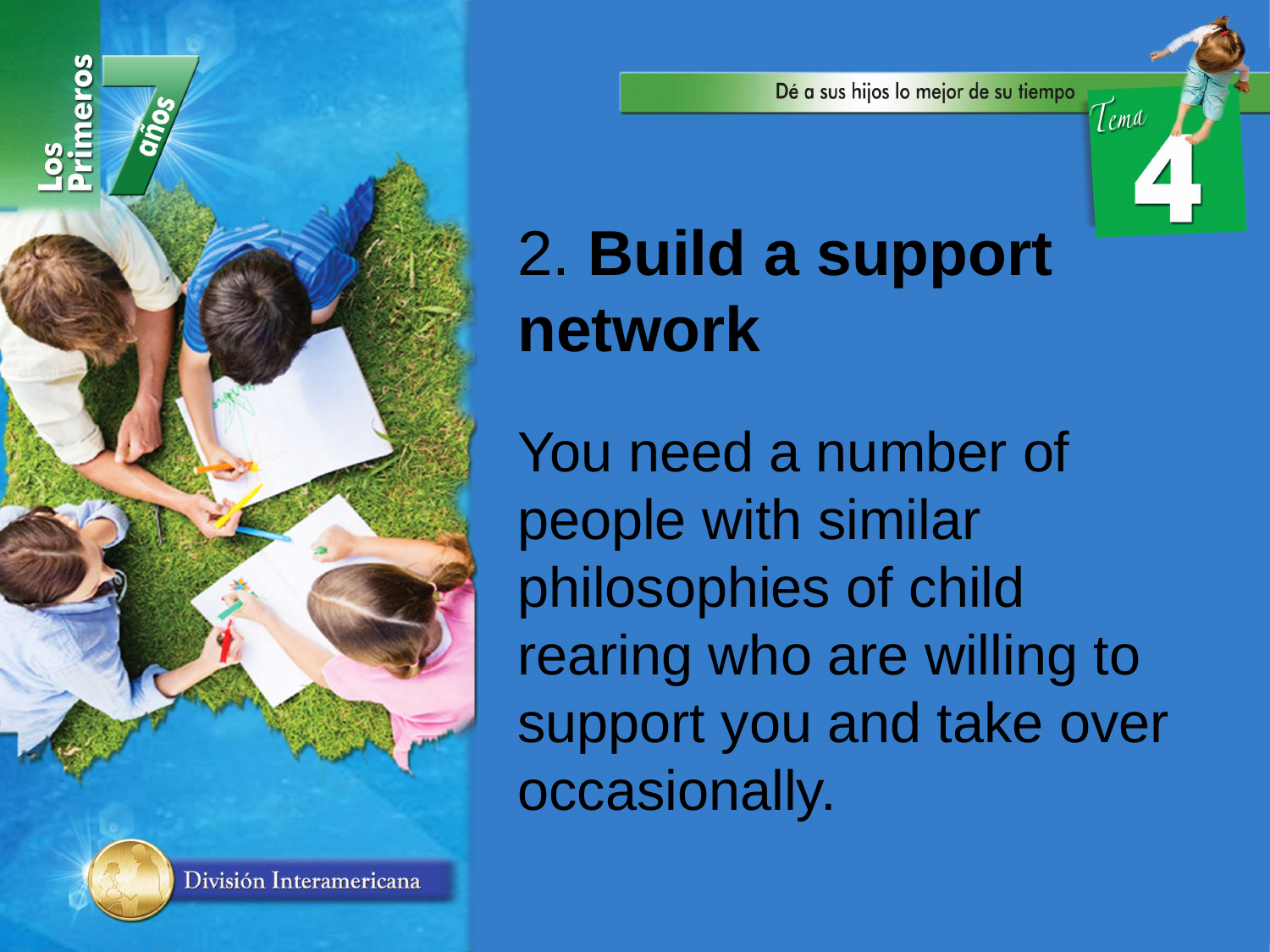

2. Build a support network

You need a number of people with similar philosophies of child rearing who are willing to support you and take over occasionally.